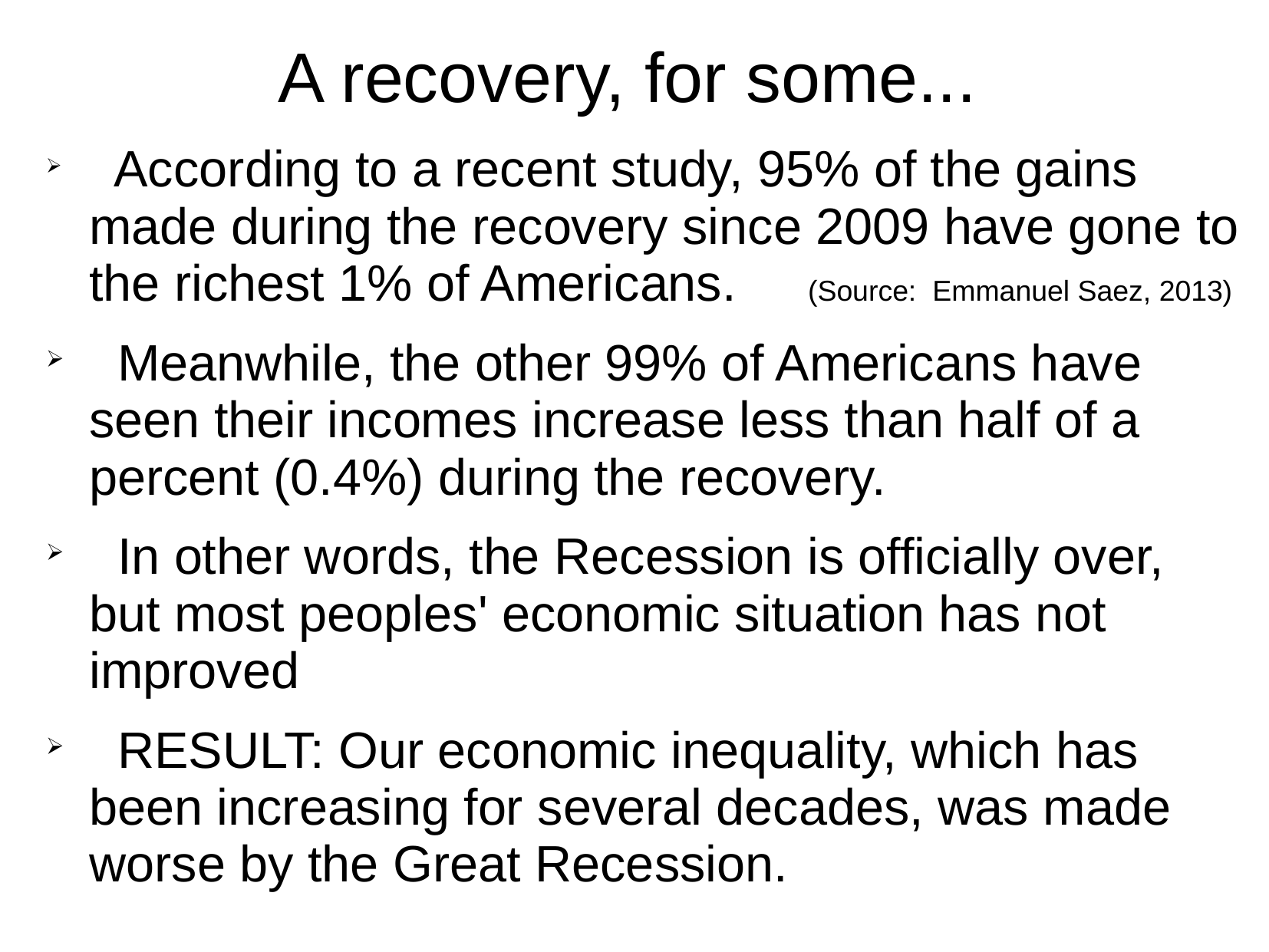

# A recovery, for some...
  According to a recent study, 95% of the gains made during the recovery since 2009 have gone to the richest 1% of Americans.     (Source:  Emmanuel Saez, 2013)
  Meanwhile, the other 99% of Americans have seen their incomes increase less than half of a percent (0.4%) during the recovery.
  In other words, the Recession is officially over, but most peoples' economic situation has not improved
  RESULT: Our economic inequality, which has been increasing for several decades, was made worse by the Great Recession.